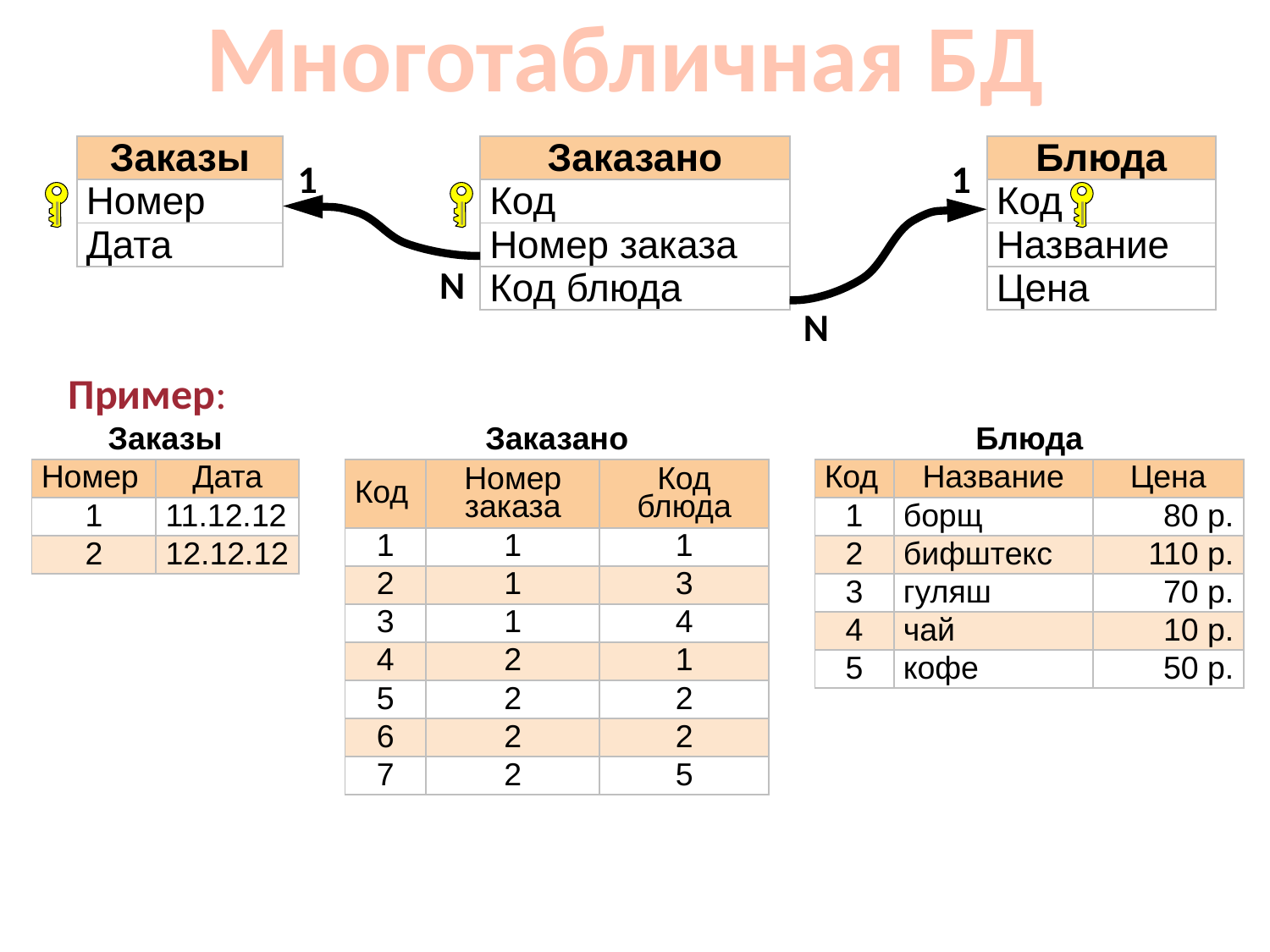

Многотабличная БД
| Заказы |
| --- |
| Номер |
| Дата |
| Заказано |
| --- |
| Код |
| Номер заказа |
| Код блюда |
| Блюда |
| --- |
| Код |
| Название |
| Цена |
1
1

N
N
Пример:
| Заказы |  |
| --- | --- |
| Номер | Дата |
| 1 | 11.12.12 |
| 2 | 12.12.12 |
| Заказано |  |  |
| --- | --- | --- |
| Код | Номер заказа | Код блюда |
| 1 | 1 | 1 |
| 2 | 1 | 3 |
| 3 | 1 | 4 |
| 4 | 2 | 1 |
| 5 | 2 | 2 |
| 6 | 2 | 2 |
| 7 | 2 | 5 |
| Блюда |  |  |
| --- | --- | --- |
| Код | Название | Цена |
| 1 | борщ | 80 р. |
| 2 | бифштекс | 110 р. |
| 3 | гуляш | 70 р. |
| 4 | чай | 10 р. |
| 5 | кофе | 50 р. |